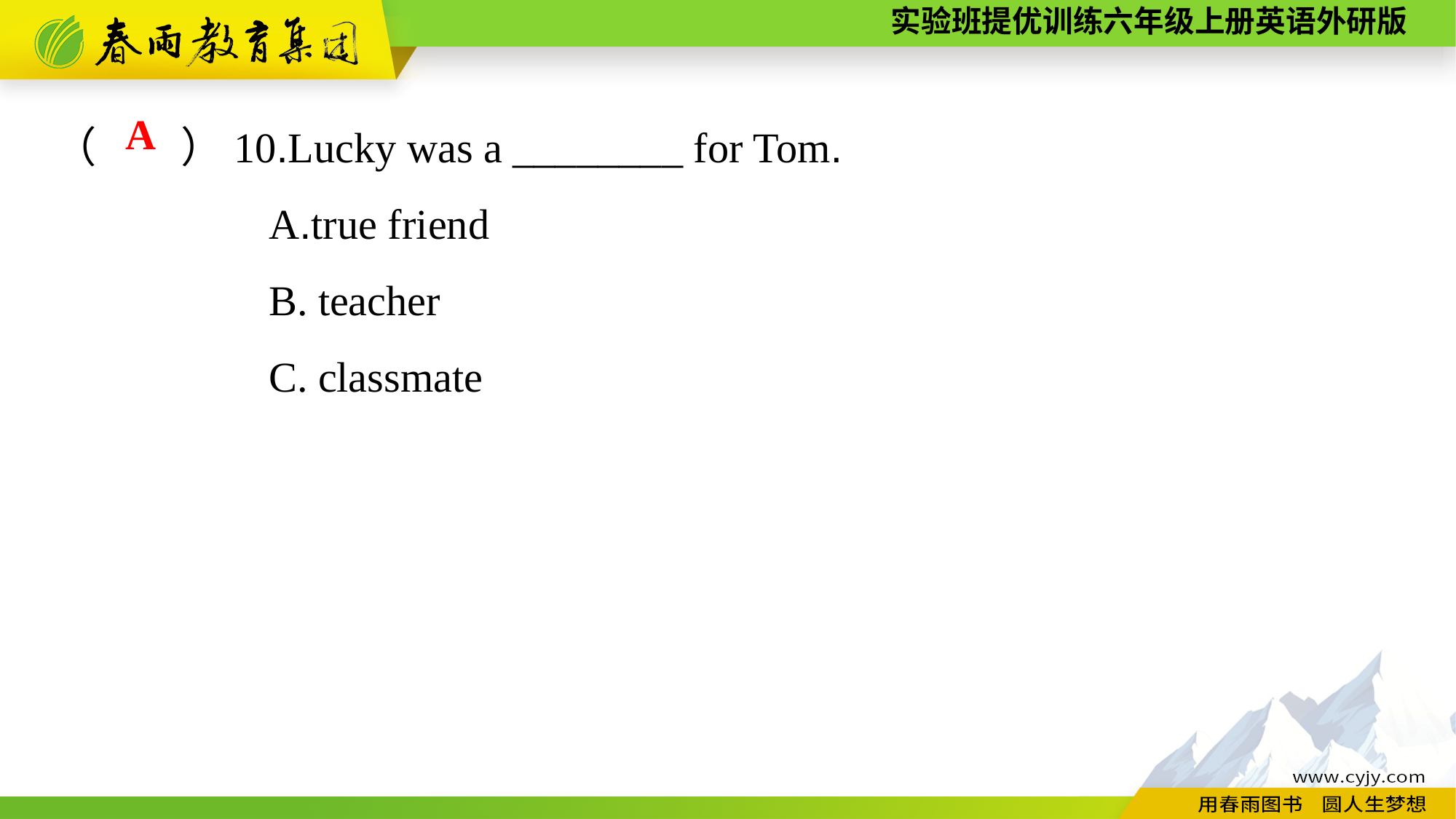

（　　）10.Lucky was a ________ for Tom.
A.true friend
B. teacher
C. classmate
A